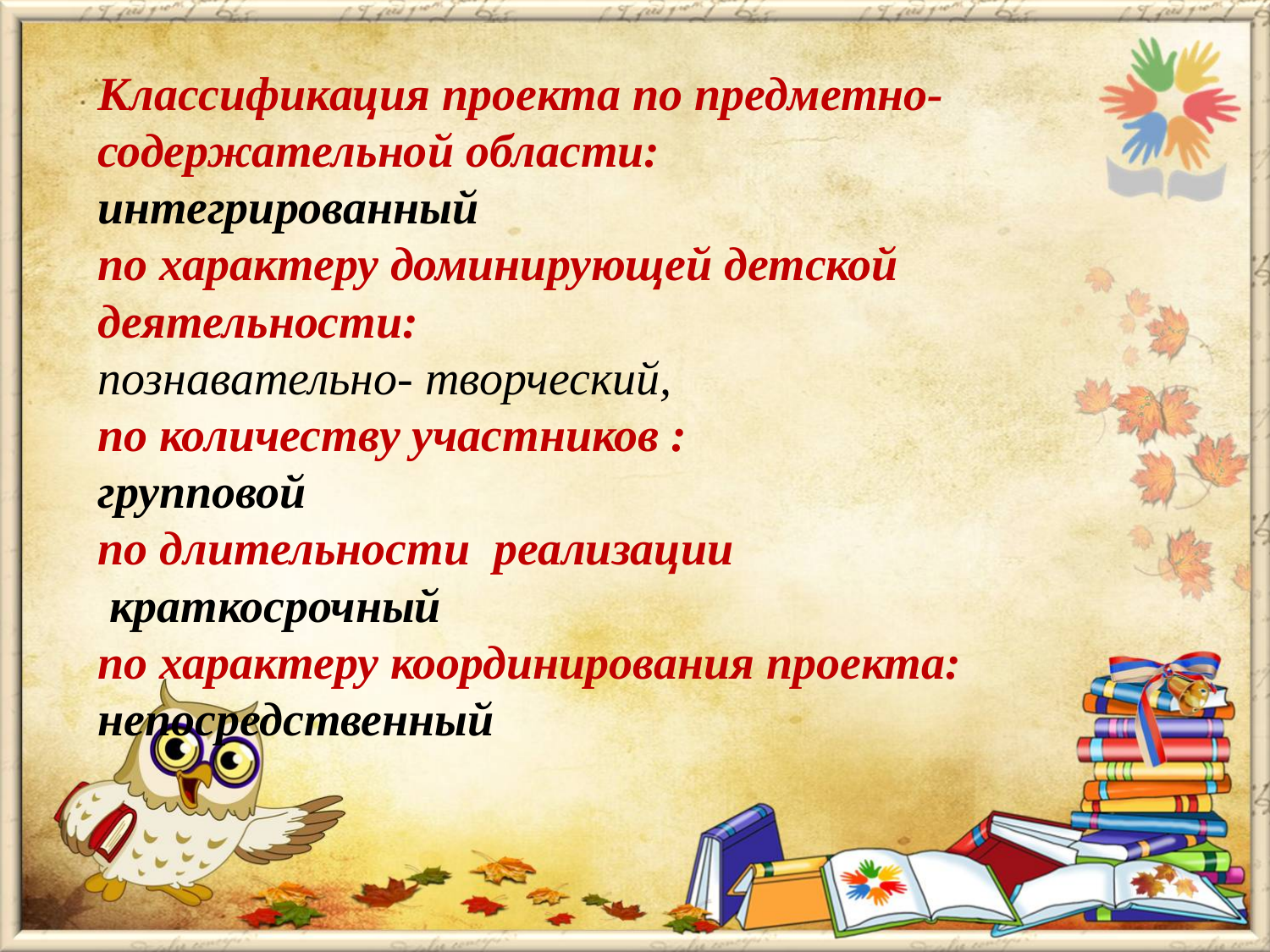

# Классификация проекта по предметно-содержательной области: интегрированный по характеру доминирующей детской деятельности: познавательно- творческий, по количеству участников : групповой по длительности  реализации краткосрочный по характеру координирования проекта: непосредственный